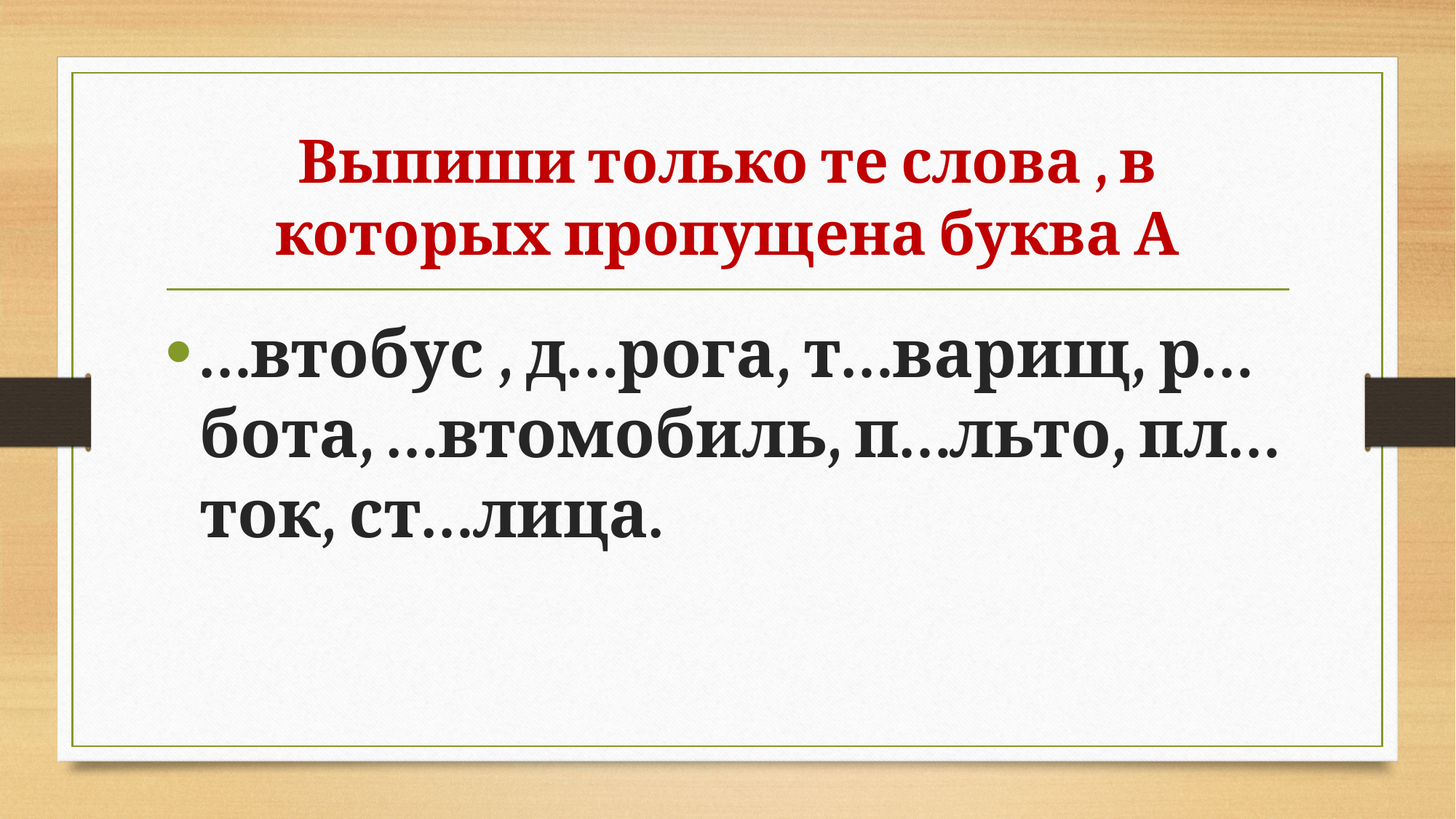

# Выпиши только те слова , в которых пропущена буква А
…втобус , д…рога, т…варищ, р…бота, …втомобиль, п…льто, пл…ток, ст…лица.